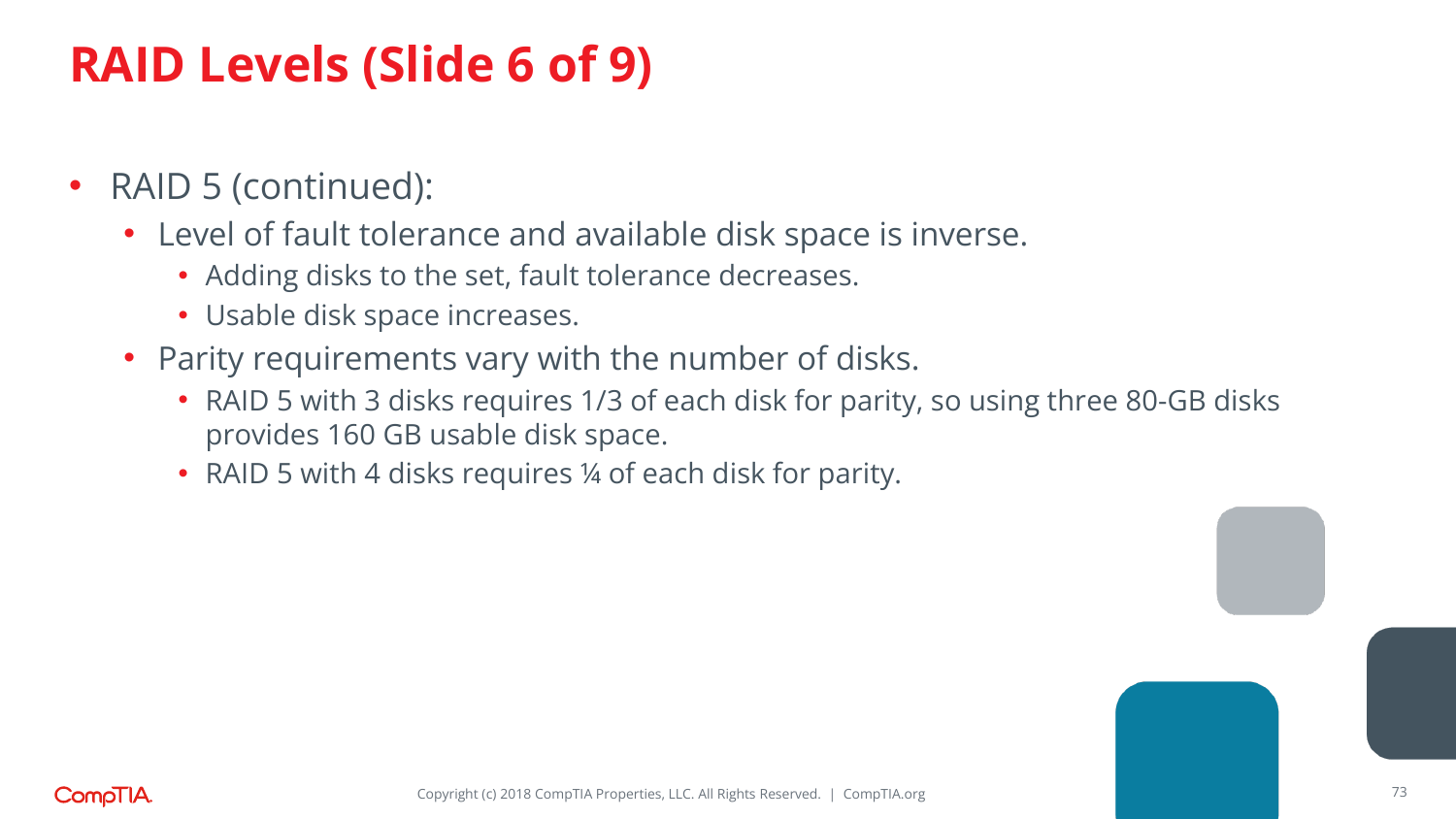

# RAID Levels (Slide 6 of 9)
RAID 5 (continued):
Level of fault tolerance and available disk space is inverse.
Adding disks to the set, fault tolerance decreases.
Usable disk space increases.
Parity requirements vary with the number of disks.
RAID 5 with 3 disks requires 1/3 of each disk for parity, so using three 80-GB disks provides 160 GB usable disk space.
RAID 5 with 4 disks requires ¼ of each disk for parity.
73